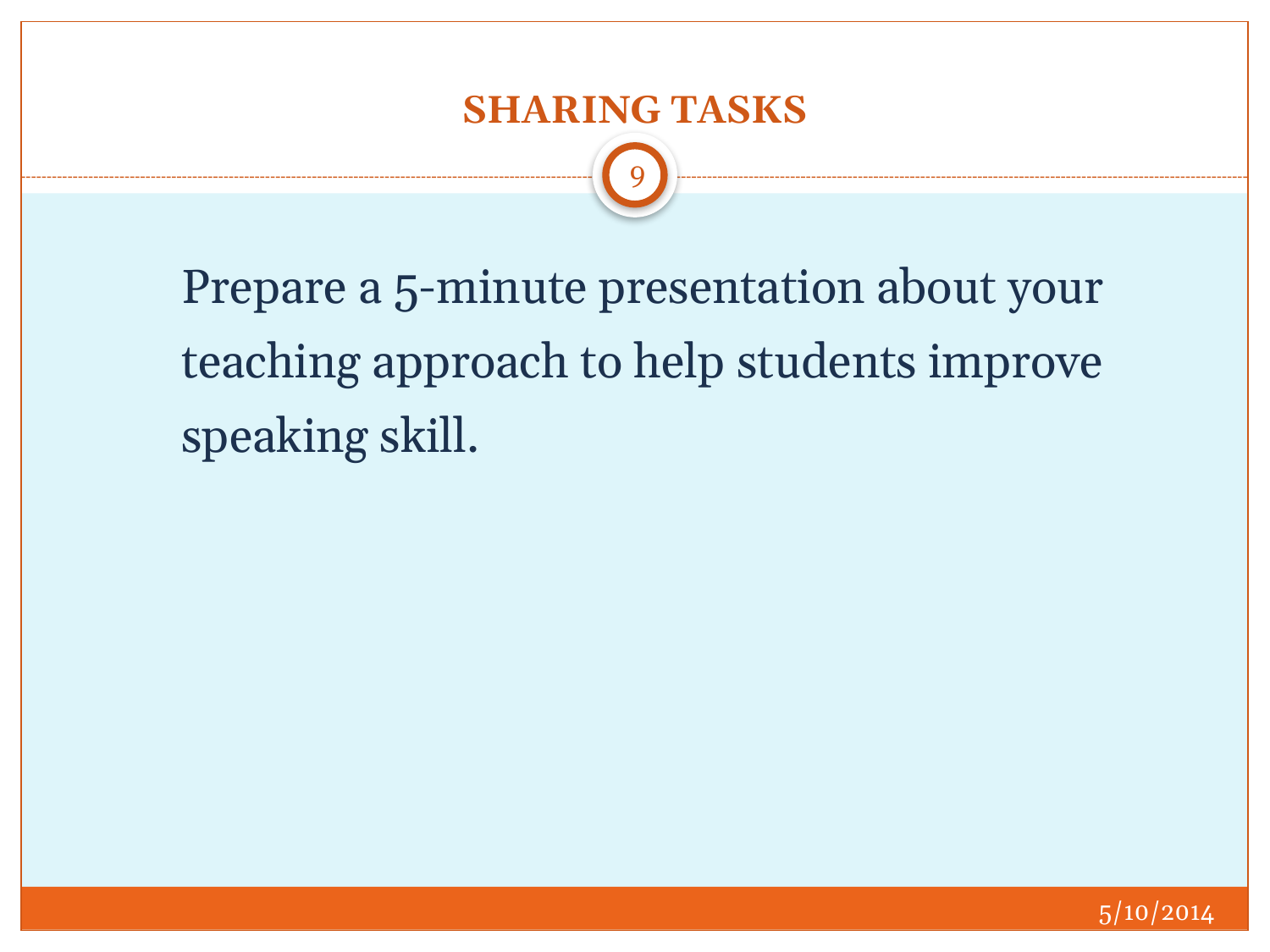

# SHARING TASKS
9
	Prepare a 5-minute presentation about your teaching approach to help students improve speaking skill.
5/10/2014